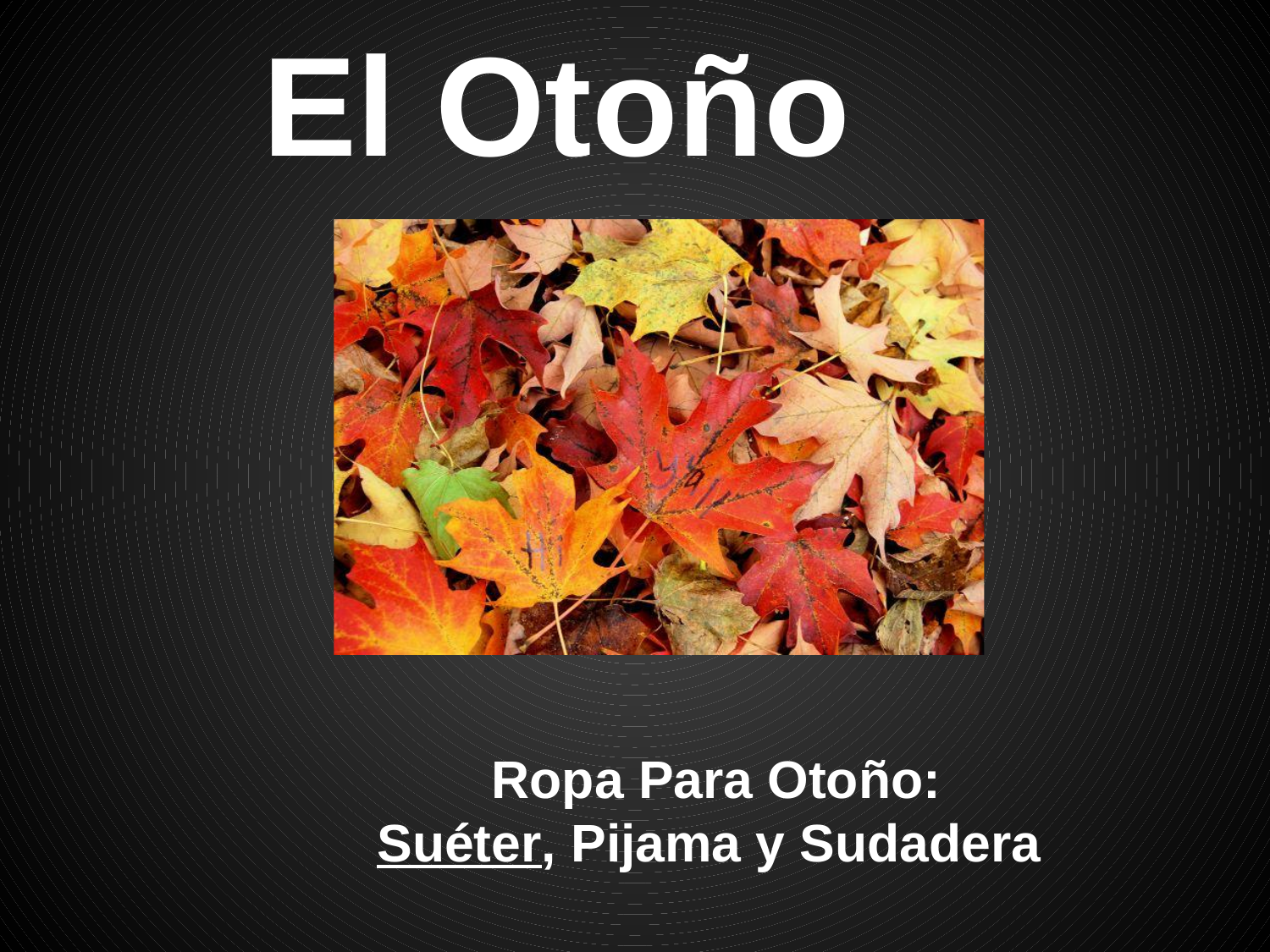

august clothing
# El Otoño

Ropa Para Otoño:
Suéter, Pijama y Sudadera